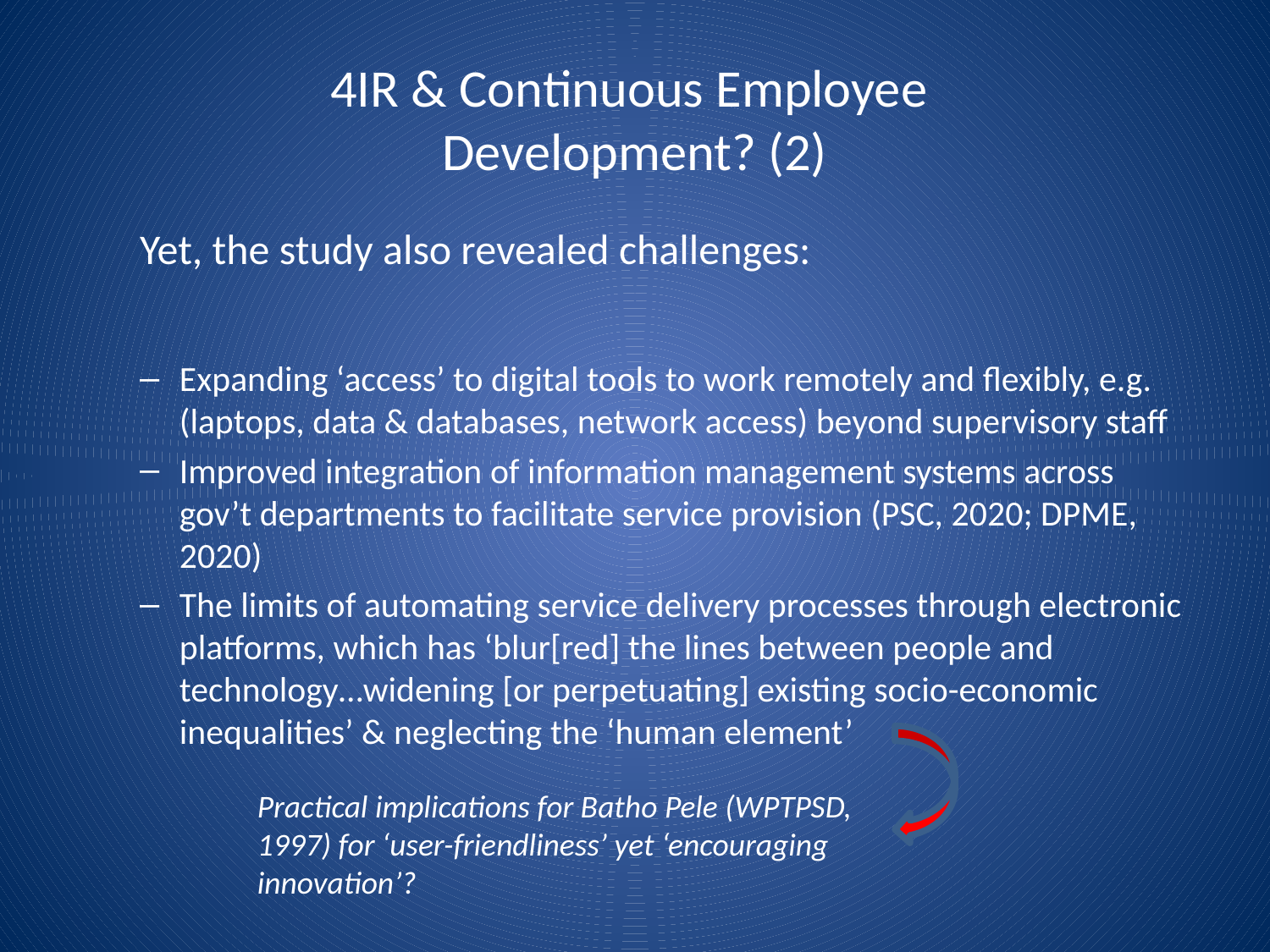

# 4IR & Continuous Employee Development? (2)
Yet, the study also revealed challenges:

Expanding ‘access’ to digital tools to work remotely and flexibly, e.g. (laptops, data & databases, network access) beyond supervisory staff
Improved integration of information management systems across gov’t departments to facilitate service provision (PSC, 2020; DPME, 2020)
The limits of automating service delivery processes through electronic platforms, which has ‘blur[red] the lines between people and technology…widening [or perpetuating] existing socio-economic inequalities’ & neglecting the ‘human element’

Practical implications for Batho Pele (WPTPSD, 1997) for ‘user-friendliness’ yet ‘encouraging innovation’?